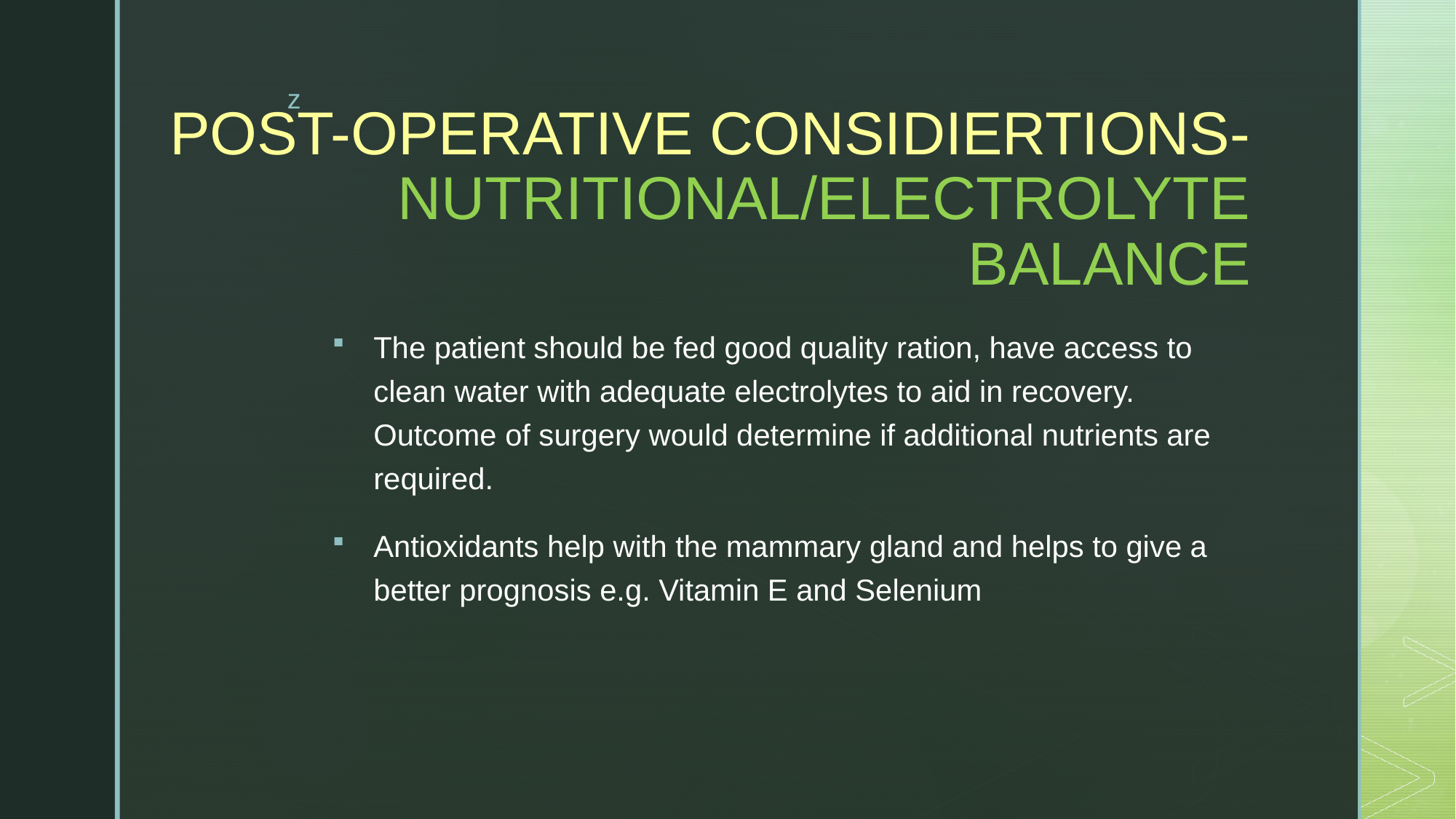

# POST-OPERATIVE CONSIDIERTIONS-NUTRITIONAL/ELECTROLYTE BALANCE
The patient should be fed good quality ration, have access to clean water with adequate electrolytes to aid in recovery. Outcome of surgery would determine if additional nutrients are required.
Antioxidants help with the mammary gland and helps to give a better prognosis e.g. Vitamin E and Selenium